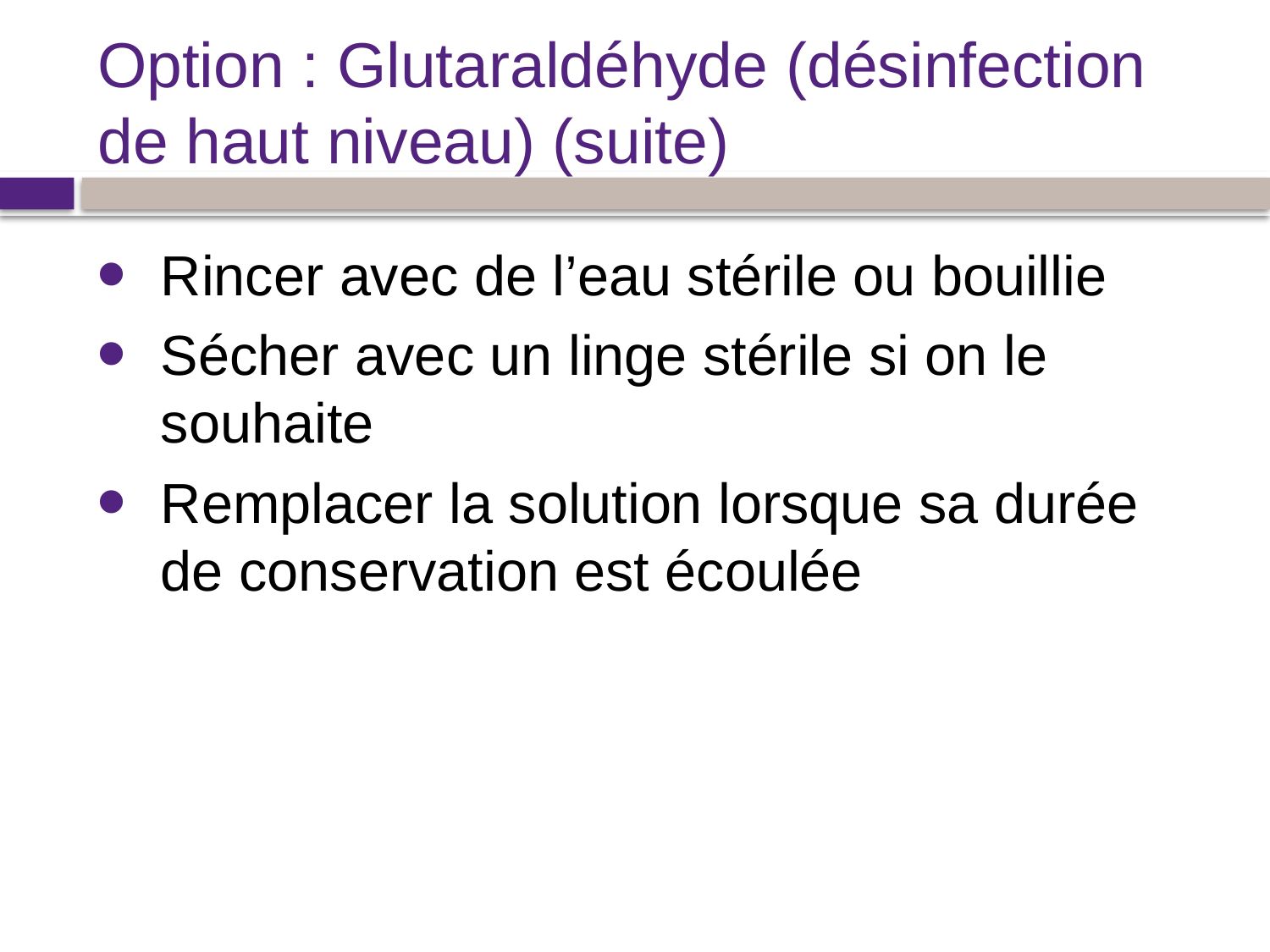

# Option : Glutaraldéhyde (désinfection de haut niveau) (suite)
Rincer avec de l’eau stérile ou bouillie
Sécher avec un linge stérile si on le souhaite
Remplacer la solution lorsque sa durée de conservation est écoulée